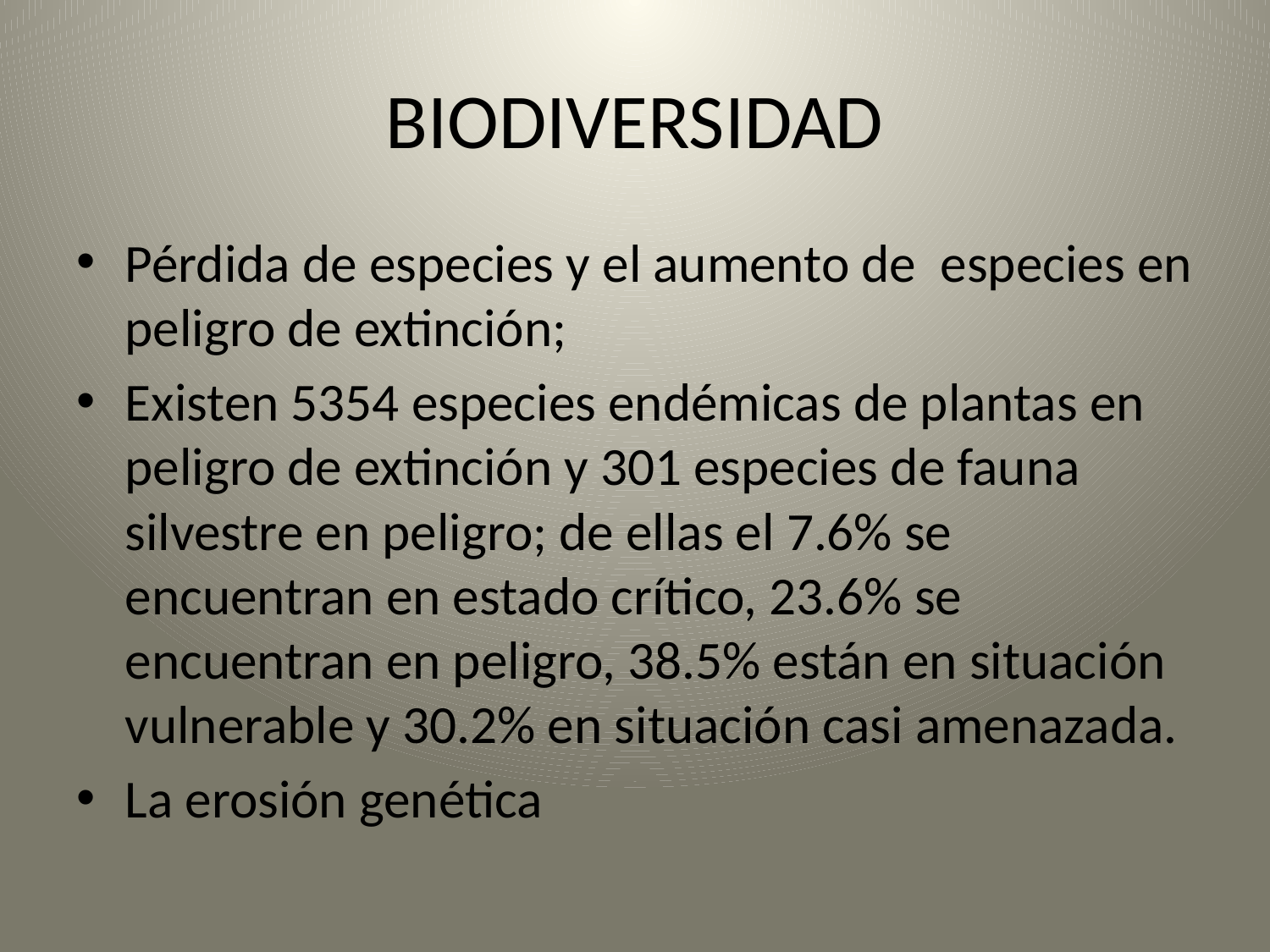

# BIODIVERSIDAD
Pérdida de especies y el aumento de  especies en peligro de extinción;
Existen 5354 especies endémicas de plantas en peligro de extinción y 301 especies de fauna silvestre en peligro; de ellas el 7.6% se encuentran en estado crítico, 23.6% se encuentran en peligro, 38.5% están en situación vulnerable y 30.2% en situación casi amenazada.
La erosión genética